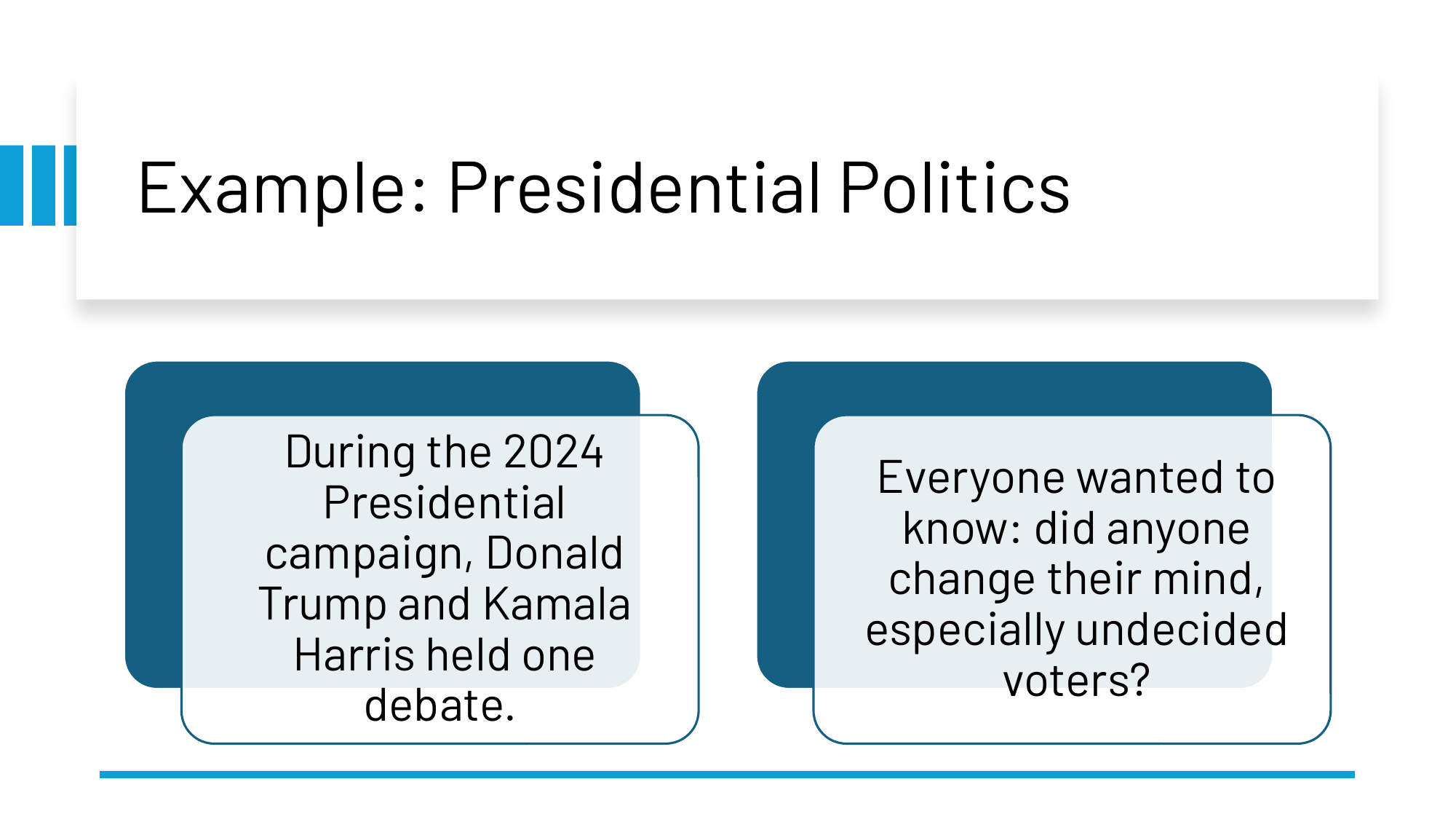

# Example: Presidential Politics

During the 2024 Presidential campaign, Donald Trump and Kamala Harris held one debate.
Everyone wanted to know: did anyone change their mind, especially undecided voters?